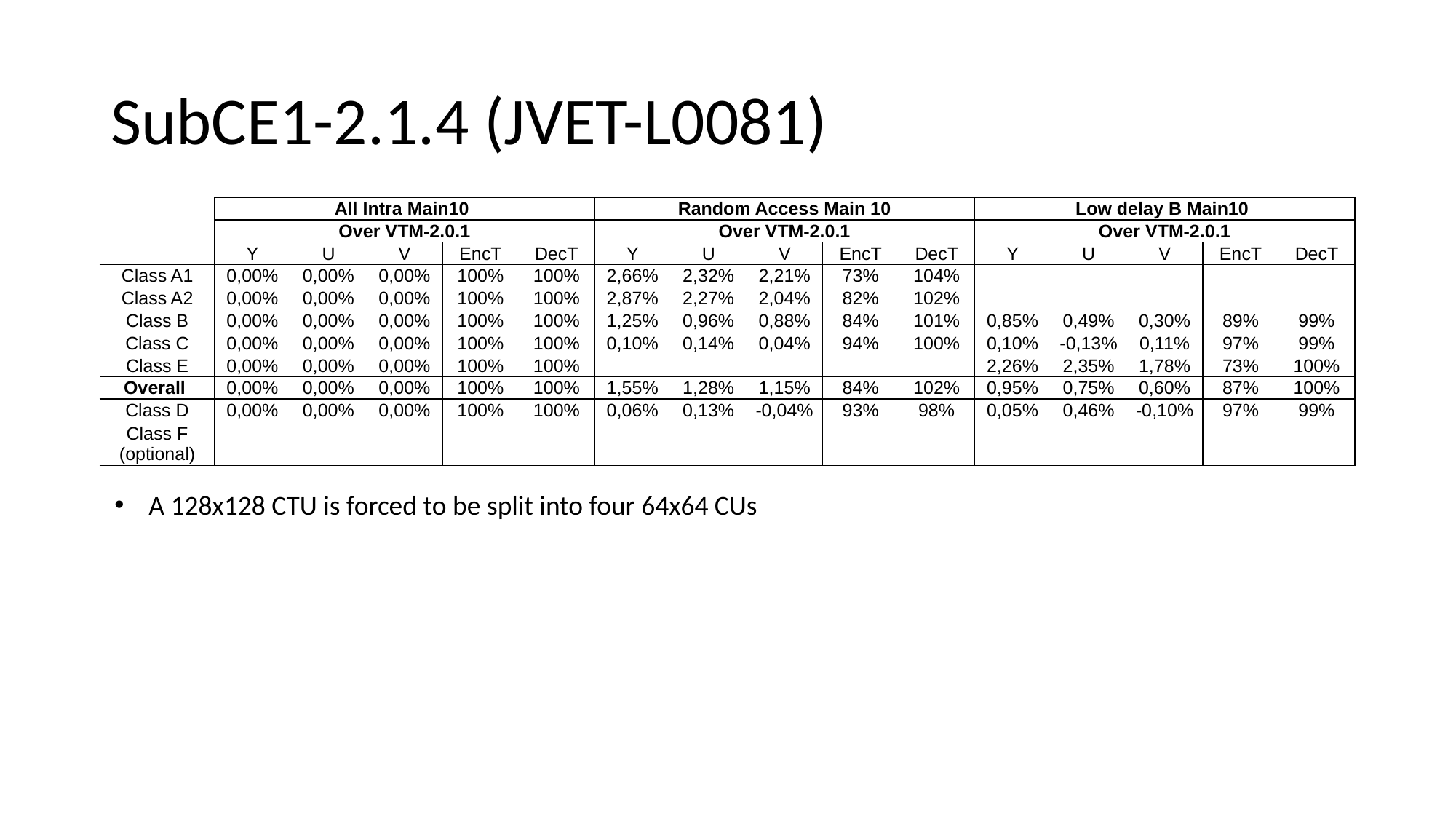

# SubCE1-2.1.4 (JVET-L0081)
|  | All Intra Main10 |  |  |  |  | Random Access Main 10 |  |  |  |  | Low delay B Main10 |  |  |  |  |
| --- | --- | --- | --- | --- | --- | --- | --- | --- | --- | --- | --- | --- | --- | --- | --- |
|  | Over VTM-2.0.1 |  |  |  |  | Over VTM-2.0.1 |  |  |  |  | Over VTM-2.0.1 |  |  |  |  |
|  | Y | U | V | EncT | DecT | Y | U | V | EncT | DecT | Y | U | V | EncT | DecT |
| Class A1 | 0,00% | 0,00% | 0,00% | 100% | 100% | 2,66% | 2,32% | 2,21% | 73% | 104% |  |  |  |  |  |
| Class A2 | 0,00% | 0,00% | 0,00% | 100% | 100% | 2,87% | 2,27% | 2,04% | 82% | 102% |  |  |  |  |  |
| Class B | 0,00% | 0,00% | 0,00% | 100% | 100% | 1,25% | 0,96% | 0,88% | 84% | 101% | 0,85% | 0,49% | 0,30% | 89% | 99% |
| Class C | 0,00% | 0,00% | 0,00% | 100% | 100% | 0,10% | 0,14% | 0,04% | 94% | 100% | 0,10% | -0,13% | 0,11% | 97% | 99% |
| Class E | 0,00% | 0,00% | 0,00% | 100% | 100% |  |  |  |  |  | 2,26% | 2,35% | 1,78% | 73% | 100% |
| Overall | 0,00% | 0,00% | 0,00% | 100% | 100% | 1,55% | 1,28% | 1,15% | 84% | 102% | 0,95% | 0,75% | 0,60% | 87% | 100% |
| Class D | 0,00% | 0,00% | 0,00% | 100% | 100% | 0,06% | 0,13% | -0,04% | 93% | 98% | 0,05% | 0,46% | -0,10% | 97% | 99% |
| Class F (optional) |  |  |  |  |  |  |  |  |  |  |  |  |  |  |  |
A 128x128 CTU is forced to be split into four 64x64 CUs